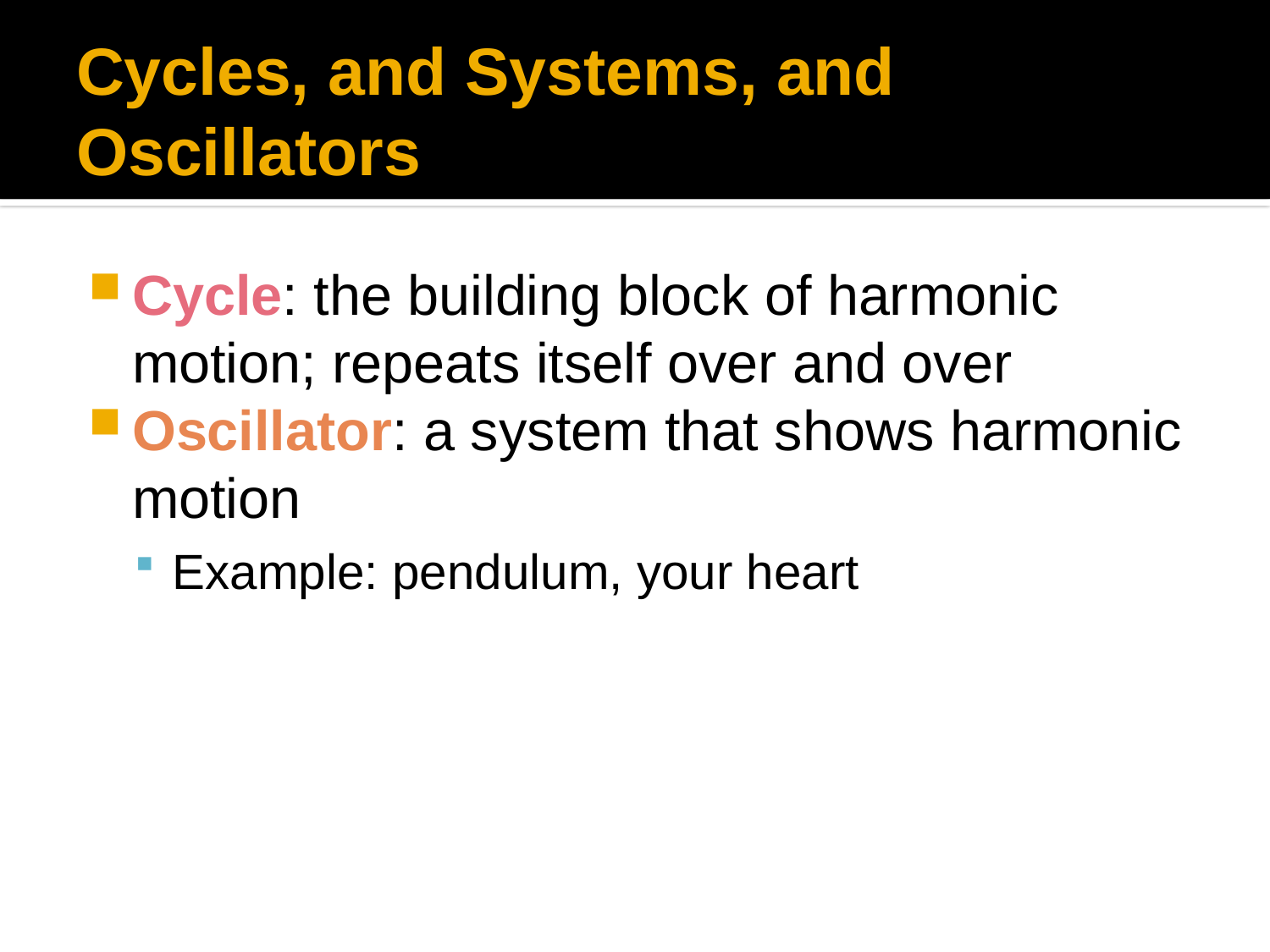

# Cycles, and Systems, and Oscillators
Cycle: the building block of harmonic motion; repeats itself over and over
Oscillator: a system that shows harmonic motion
Example: pendulum, your heart